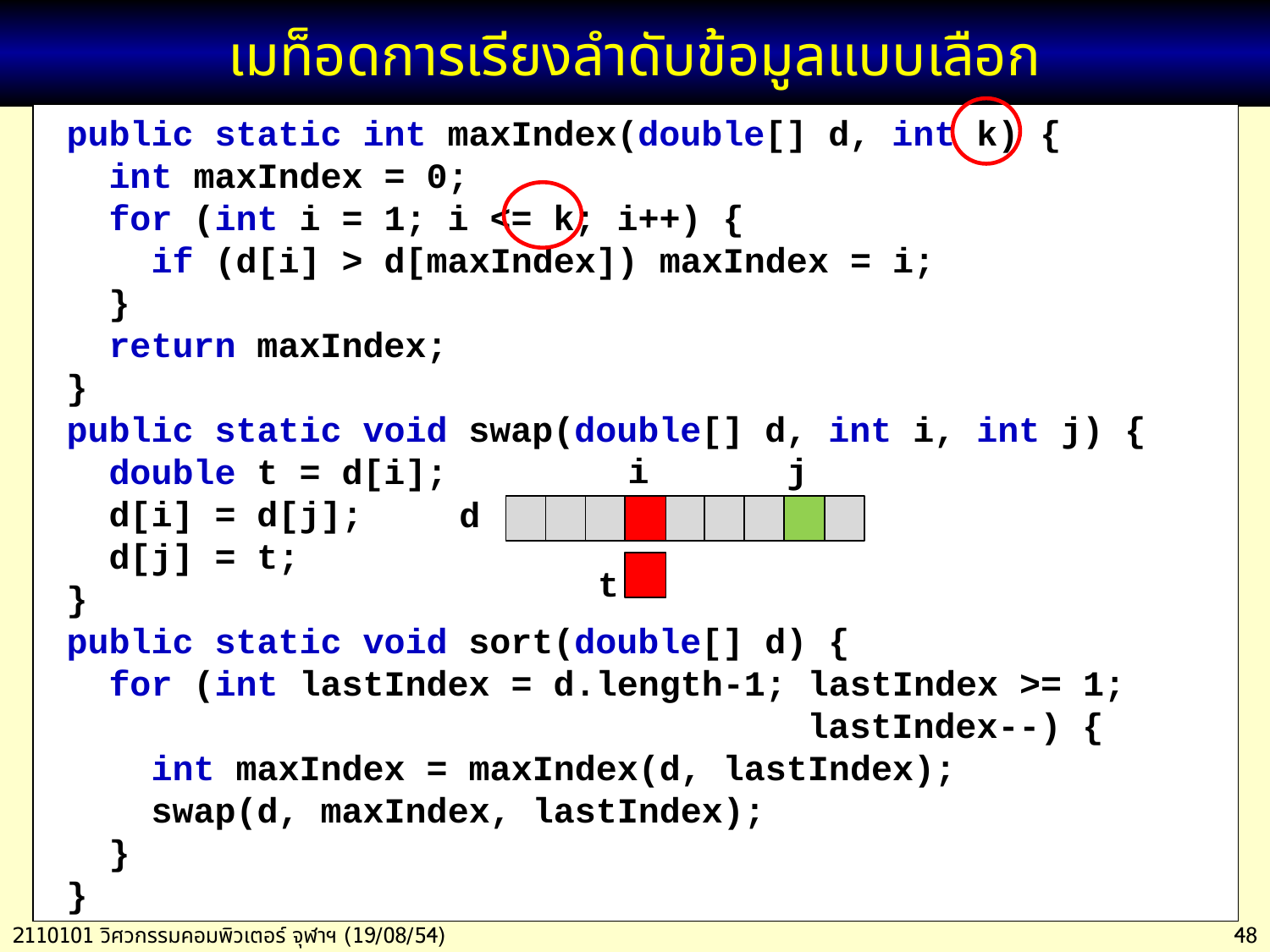

# เมท็อดการเรียงลำดับข้อมูลแบบเลือก

 public static int maxIndex(double[] d, int k) {
   int maxIndex = 0;
   for (int i = 1; i <= k; i++) {
     if (d[i] > d[maxIndex]) maxIndex = i;
   }
   return maxIndex;
 }
 public static void swap(double[] d, int i, int j) {
   double t = d[i];
   d[i] = d[j];
   d[j] = t;
 }
 public static void sort(double[] d) {
   for (int lastIndex = d.length-1; lastIndex >= 1;
                                    lastIndex--) {
     int maxIndex = maxIndex(d, lastIndex);
     swap(d, maxIndex, lastIndex);
   }
 }

i
j
d

t